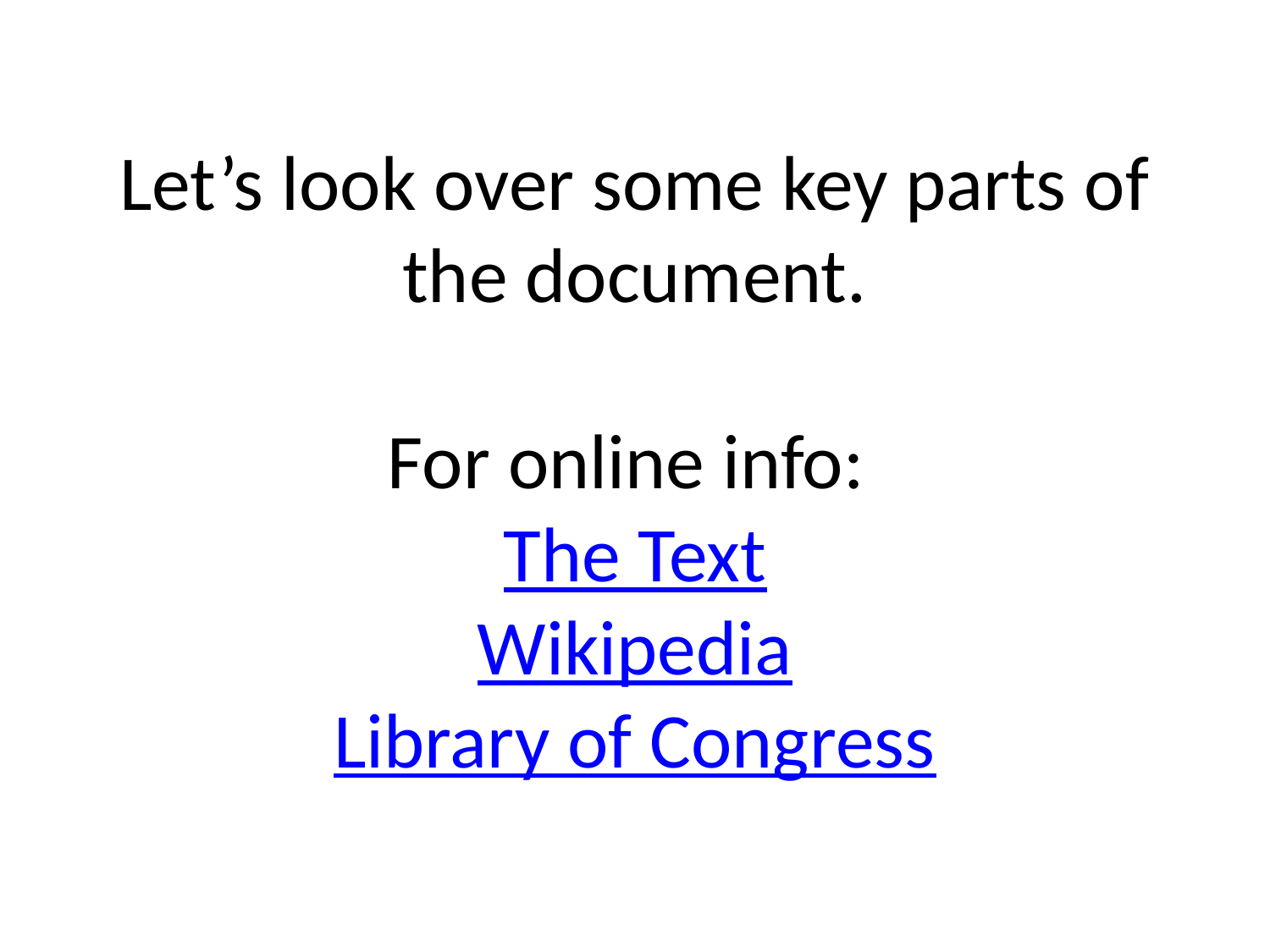

# Let’s look over some key parts of the document. For online info: The Text Wikipedia Library of Congress